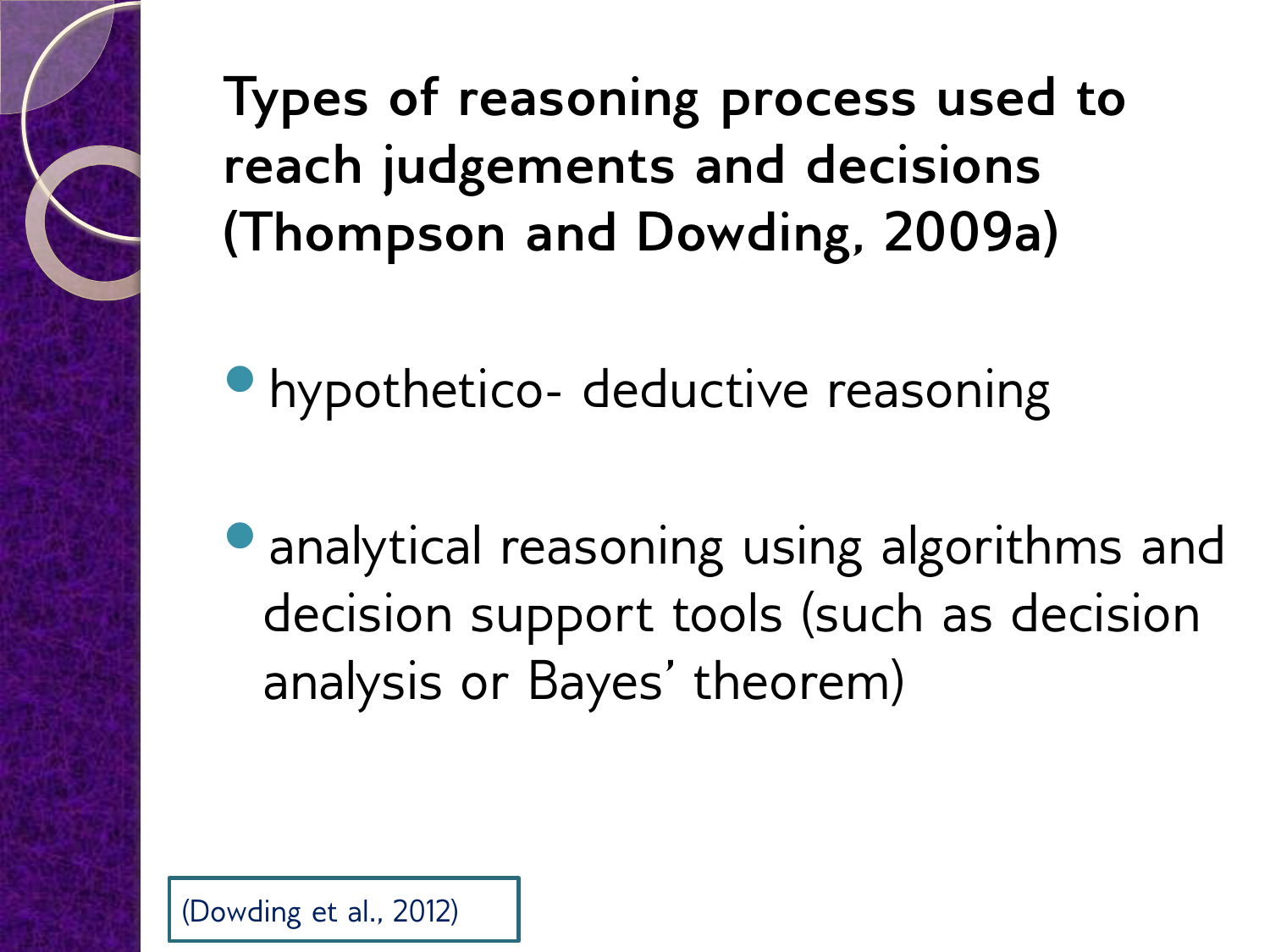

Types of reasoning process used to reach judgements and decisions (Thompson and Dowding, 2009a)

hypothetico- deductive reasoning

analytical reasoning using algorithms and decision support tools (such as decision analysis or Bayes’ theorem)

(Dowding et al., 2012))